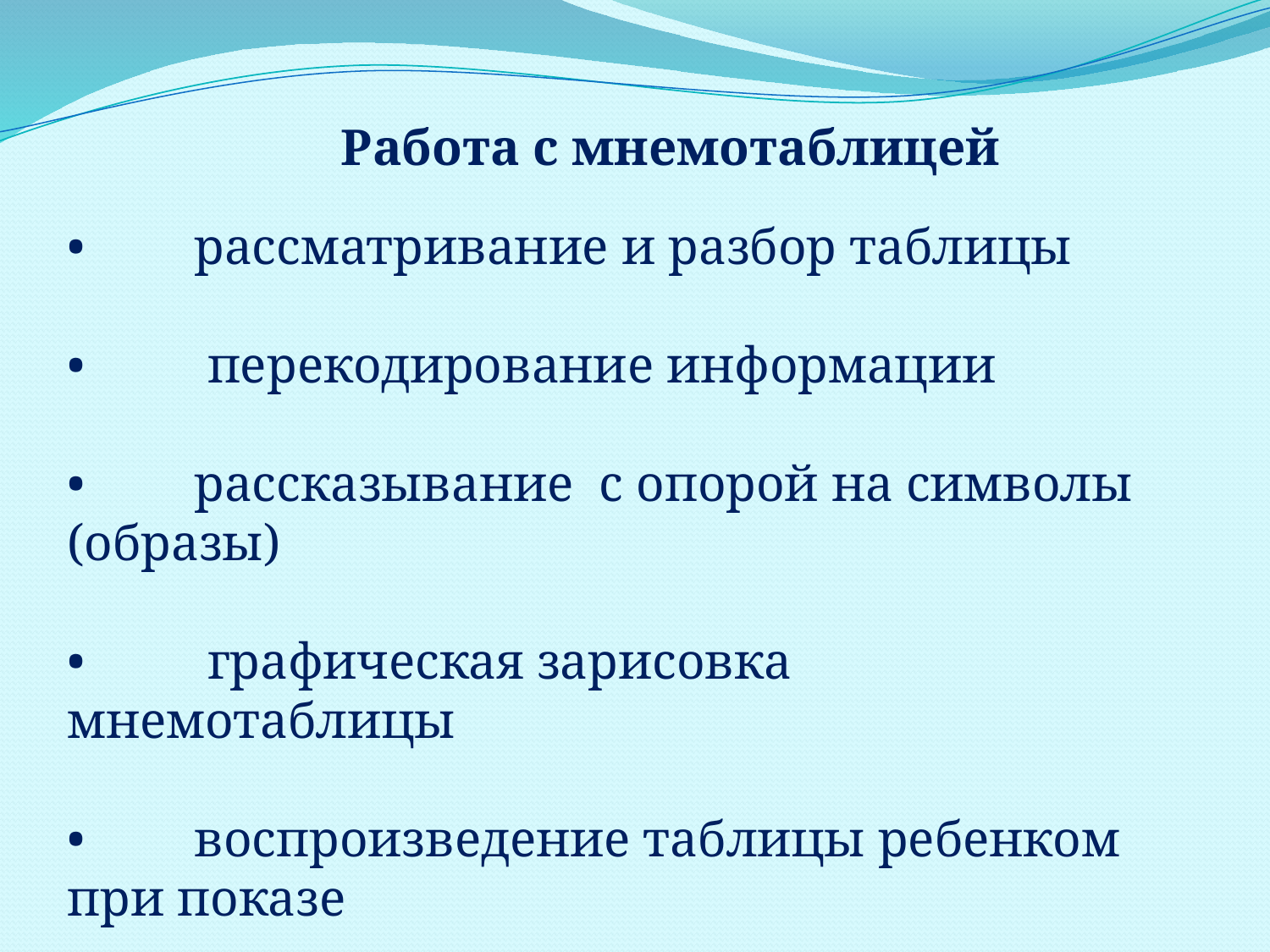

Работа с мнемотаблицей
•	рассматривание и разбор таблицы

•	 перекодирование информации

•	рассказывание  с опорой на символы (образы)

•	 графическая зарисовка мнемотаблицы

•	воспроизведение таблицы ребенком при показе